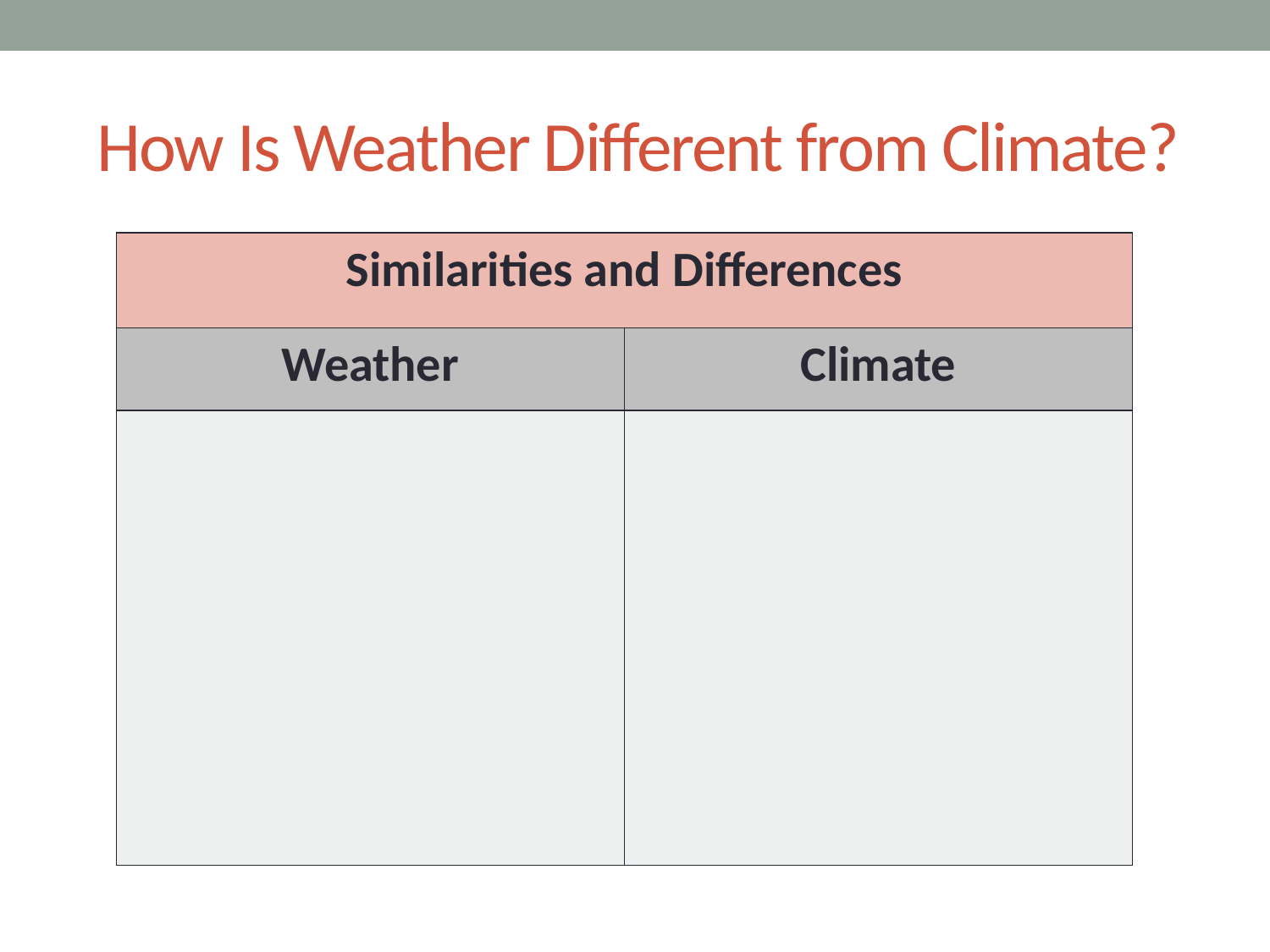

# How Is Weather Different from Climate?

| Similarities and Differences |  |
| --- | --- |
| Weather | Climate |
|  |  |